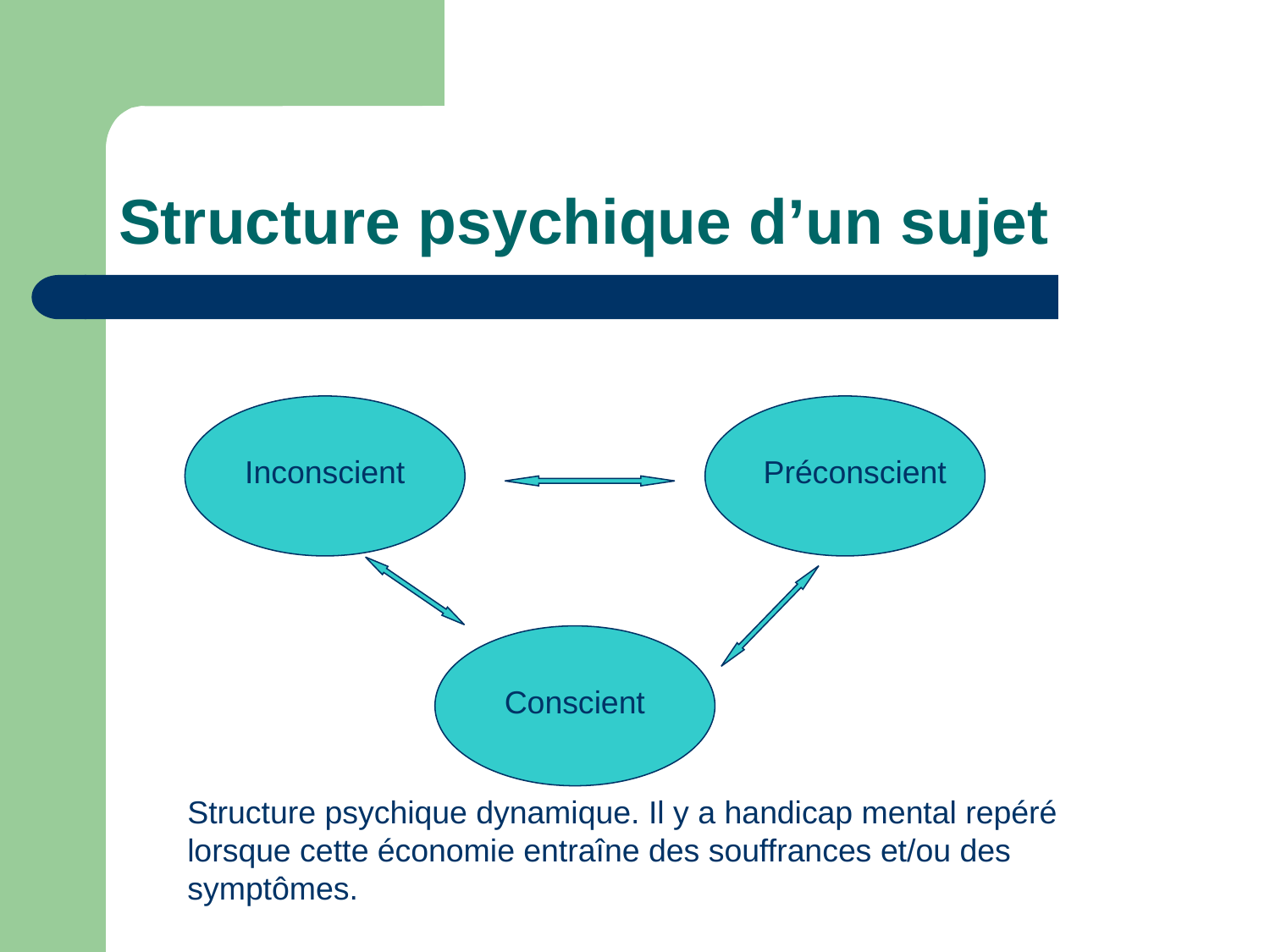

# Structure psychique d’un sujet

Inconscient
Préconscient

Conscient
Structure psychique dynamique. Il y a handicap mental repéré lorsque cette économie entraîne des souffrances et/ou des symptômes.